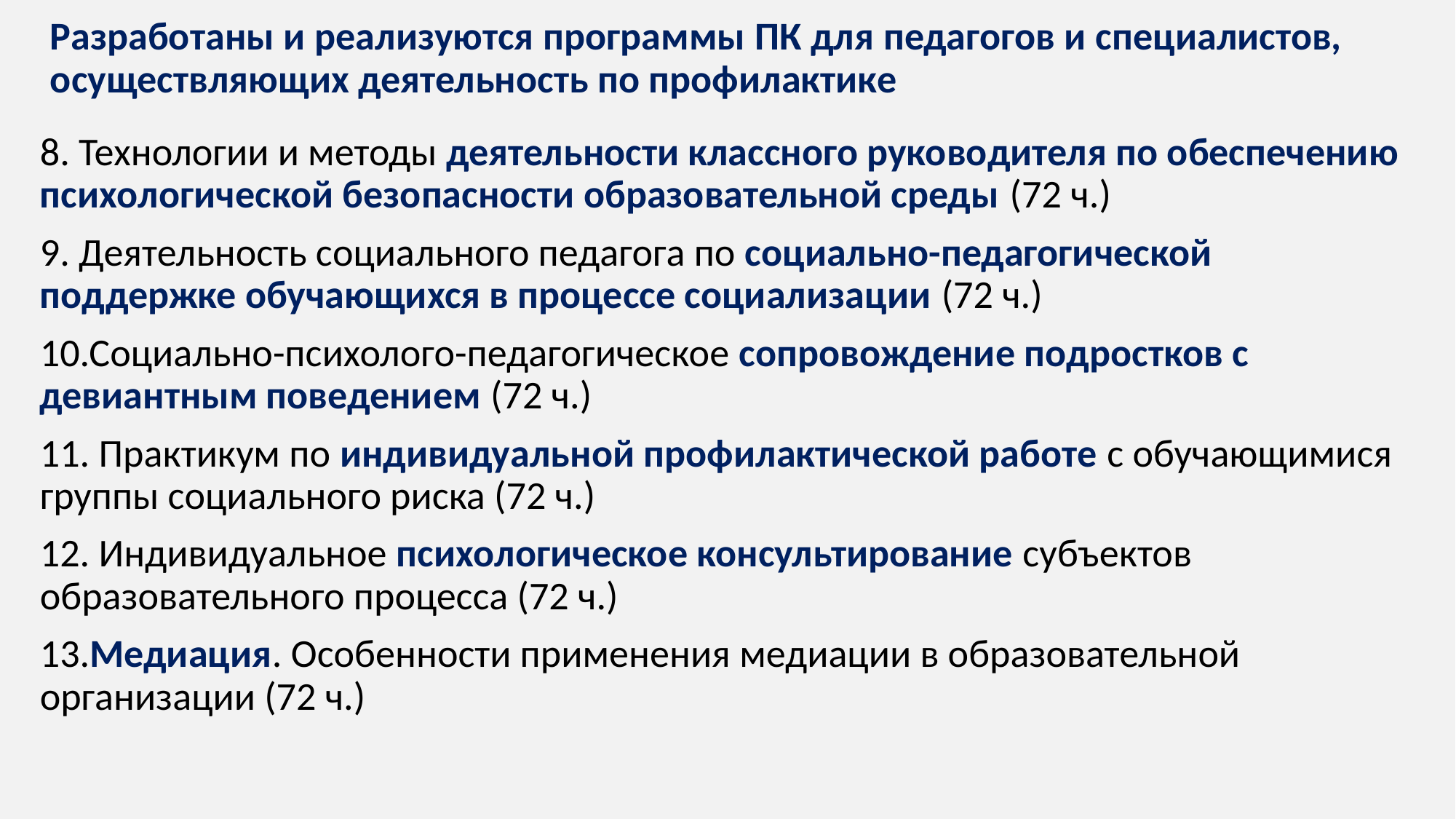

Разработаны и реализуются программы ПК для педагогов и специалистов,
осуществляющих деятельность по профилактике
8. Технологии и методы деятельности классного руководителя по обеспечению психологической безопасности образовательной среды (72 ч.)
9. Деятельность социального педагога по социально-педагогической поддержке обучающихся в процессе социализации (72 ч.)
10.Cоциально-психолого-педагогическое сопровождение подростков с девиантным поведением (72 ч.)
11. Практикум по индивидуальной профилактической работе с обучающимися группы социального риска (72 ч.)
12. Индивидуальное психологическое консультирование субъектов образовательного процесса (72 ч.)
13.Медиация. Особенности применения медиации в образовательной организации (72 ч.)